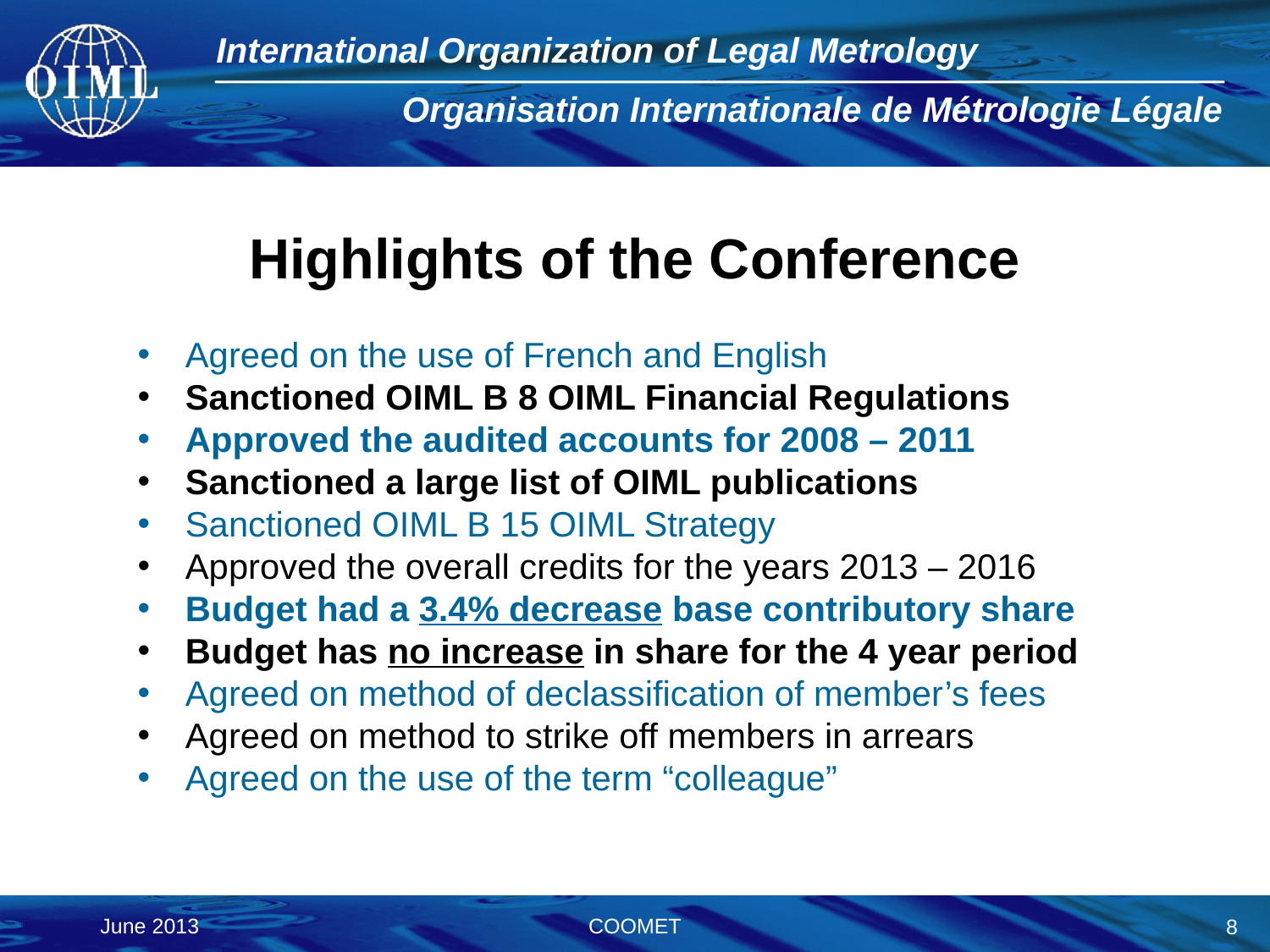

Highlights of the Conference

Agreed on the use of French and English
Sanctioned OIML B 8 OIML Financial Regulations
Approved the audited accounts for 2008 – 2011
Sanctioned a large list of OIML publications
Sanctioned OIML B 15 OIML Strategy
Approved the overall credits for the years 2013 – 2016
Budget had a 3.4% decrease base contributory share
Budget has no increase in share for the 4 year period
Agreed on method of declassification of member’s fees
Agreed on method to strike off members in arrears
Agreed on the use of the term “colleague”

COOMET
June 2013
8